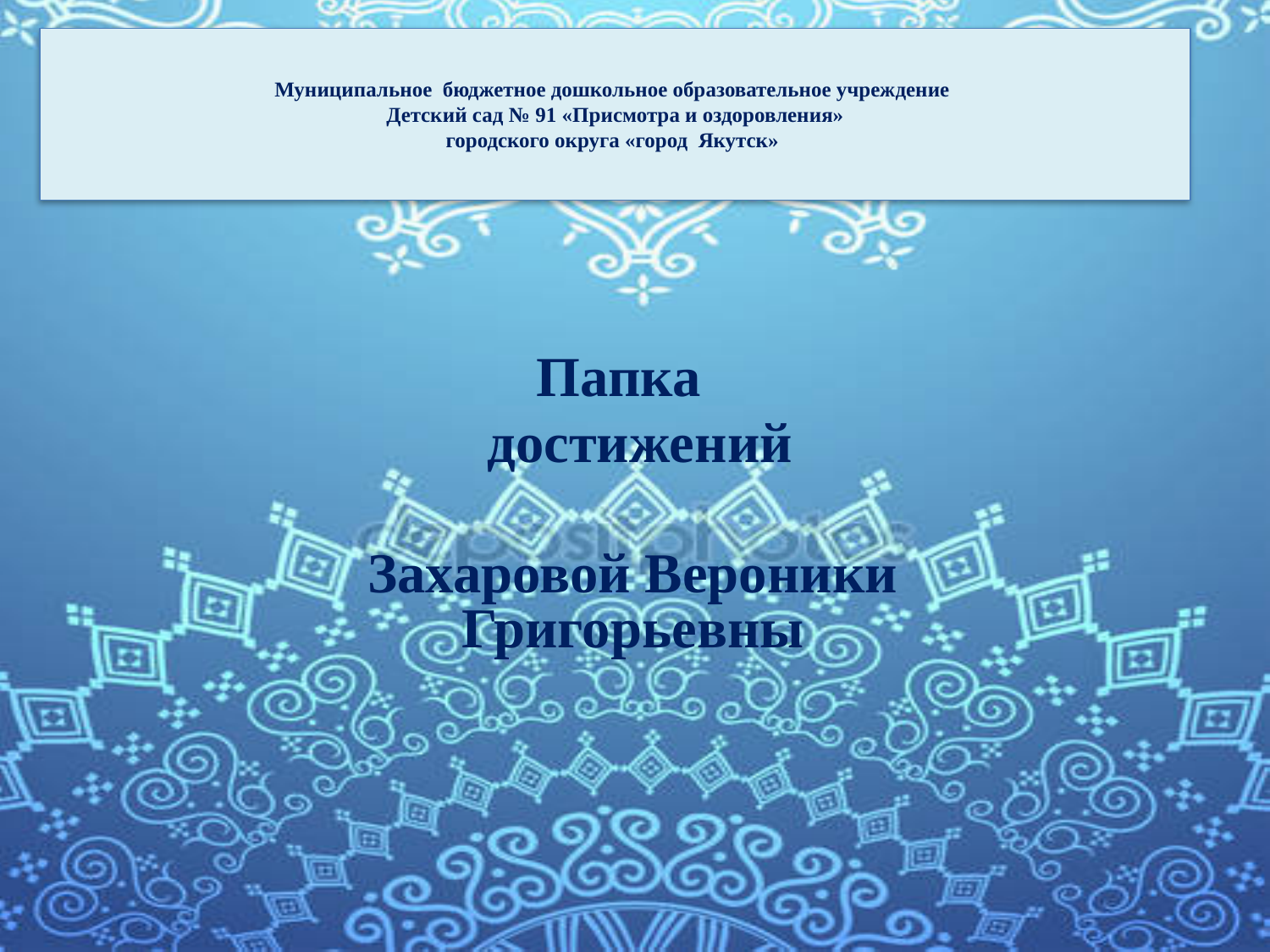

# Муниципальное  бюджетное дошкольное образовательное учреждение
Детский сад № 91 «Присмотра и оздоровления»
городского округа «город  Якутск»
Папка
 достижений

Захаровой Вероники Григорьевны